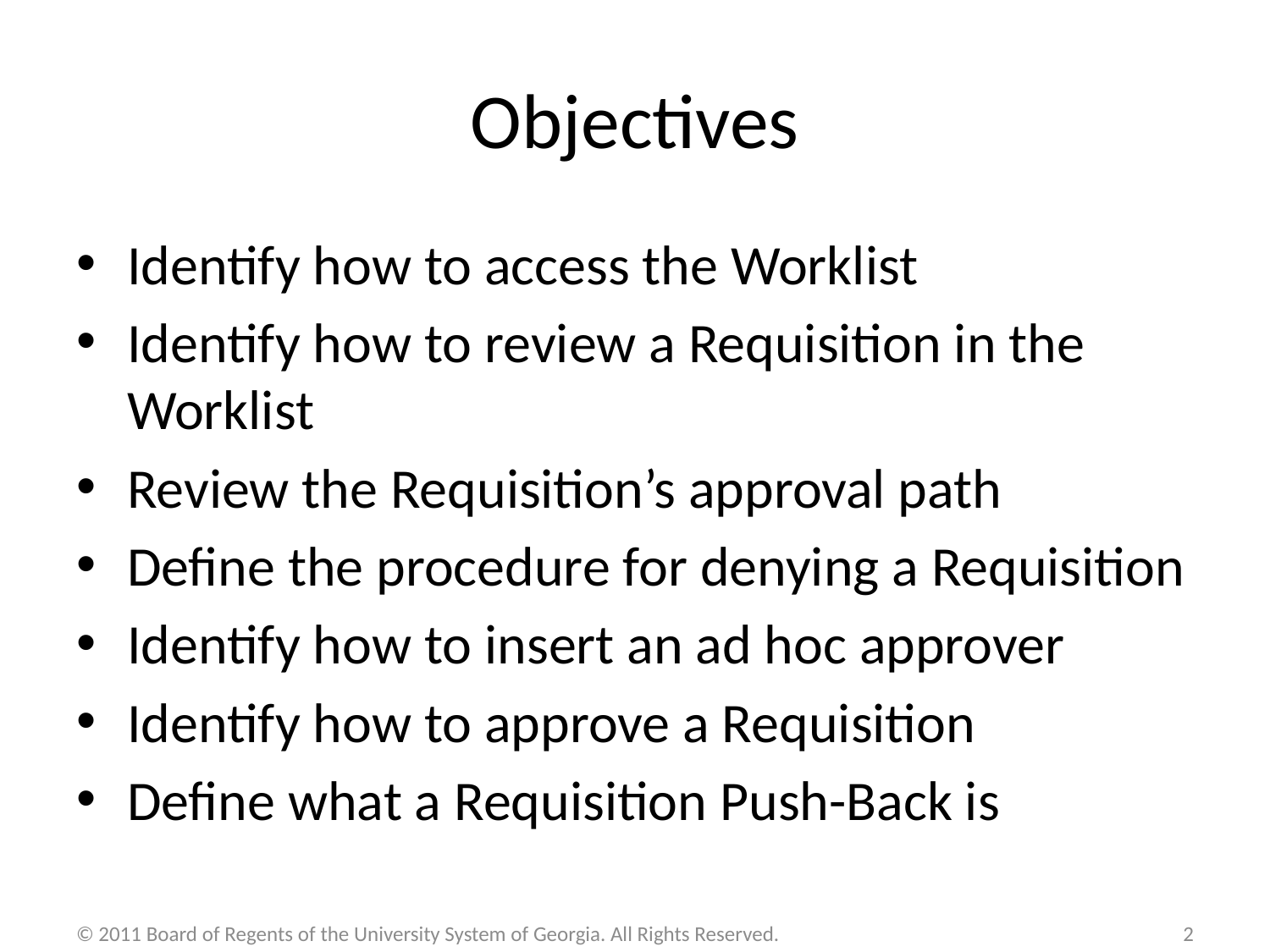

# Objectives
Identify how to access the Worklist
Identify how to review a Requisition in the Worklist
Review the Requisition’s approval path
Define the procedure for denying a Requisition
Identify how to insert an ad hoc approver
Identify how to approve a Requisition
Define what a Requisition Push-Back is
© 2011 Board of Regents of the University System of Georgia. All Rights Reserved.
2